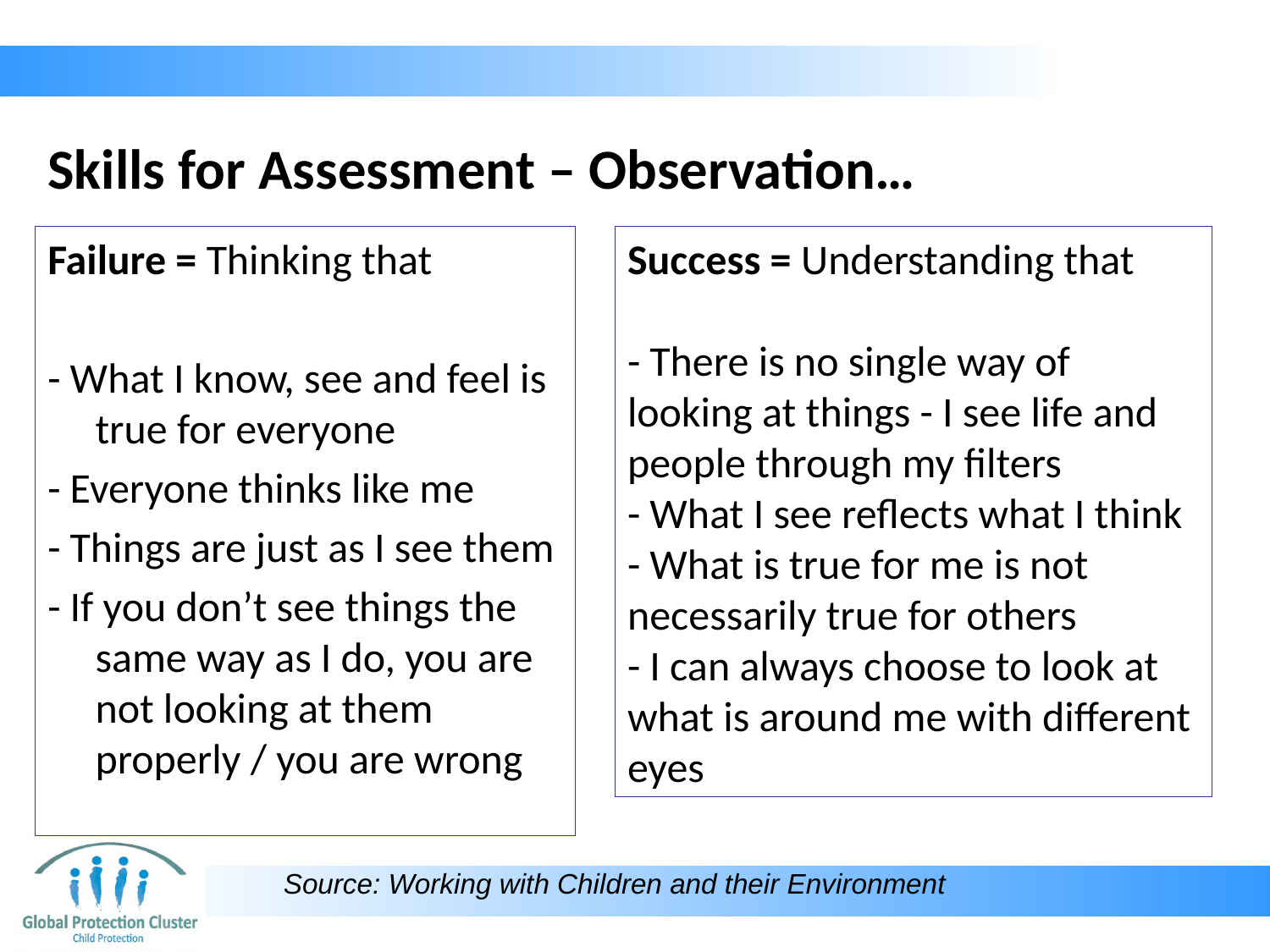

# Skills for Assessment – Observation…
Failure = Thinking that

- What I know, see and feel is true for everyone
- Everyone thinks like me
- Things are just as I see them
- If you don’t see things the same way as I do, you are not looking at them properly / you are wrong

Success = Understanding that

- There is no single way of looking at things - I see life and people through my filters
- What I see reflects what I think
- What is true for me is not necessarily true for others
- I can always choose to look at what is around me with different eyes
Source: Working with Children and their Environment